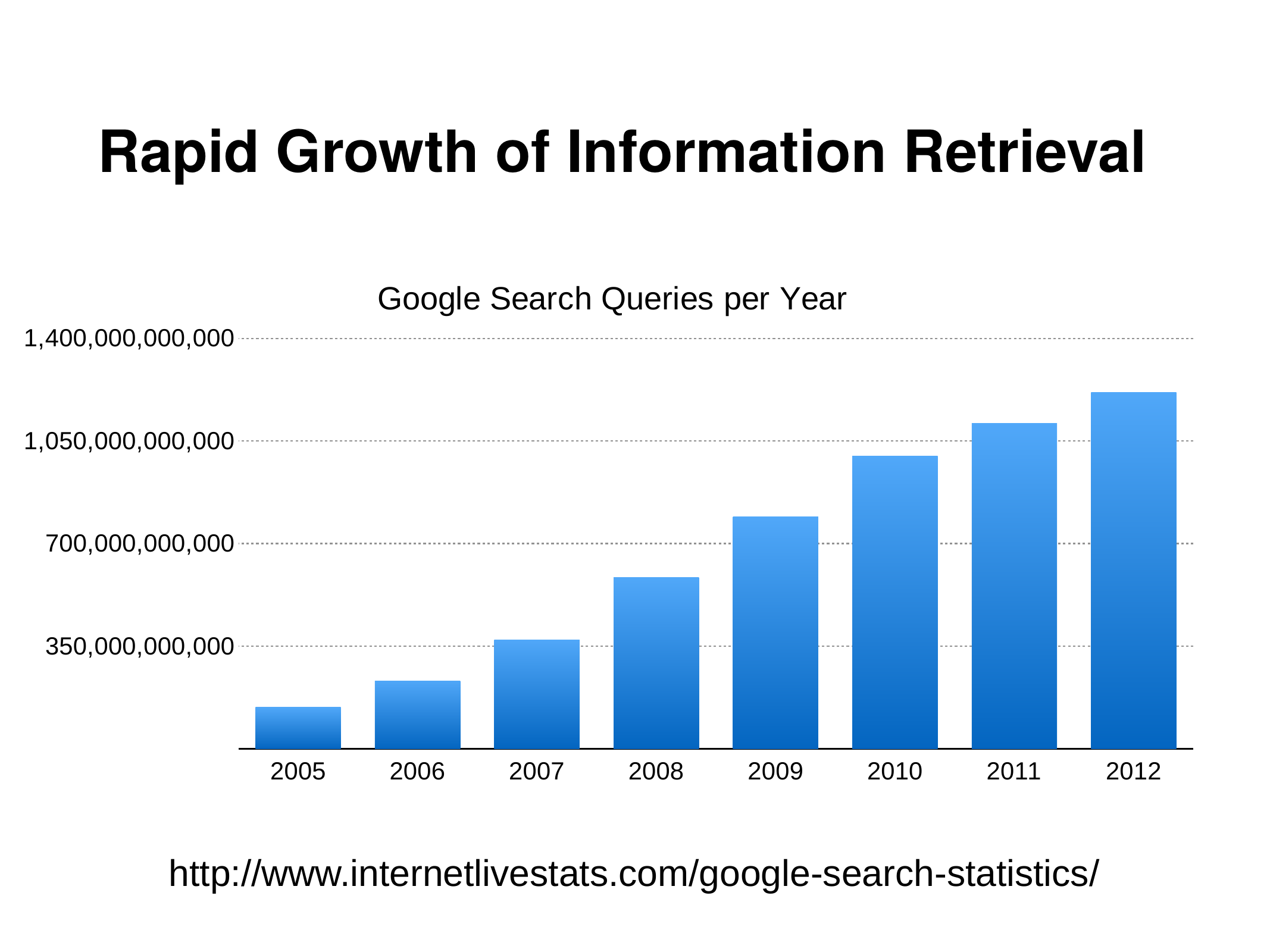

# Rapid Growth of Information Retrieval

### Chart: Google Search Queries per Year

| Category | Google |
|---|---|
| 2005 | 141043700000.0 |
| 2006 | 230934600000.0 |
| 2007 | 372013500000.0 |
| 2008 | 584473000000.0 |
| 2009 | 792054400000.0 |
| 2010 | 998369900000.0 |
| 2011 | 1109486600000.0 |
| 2012 | 1216373500000.0 |
http://www.internetlivestats.com/google-search-statistics/
16